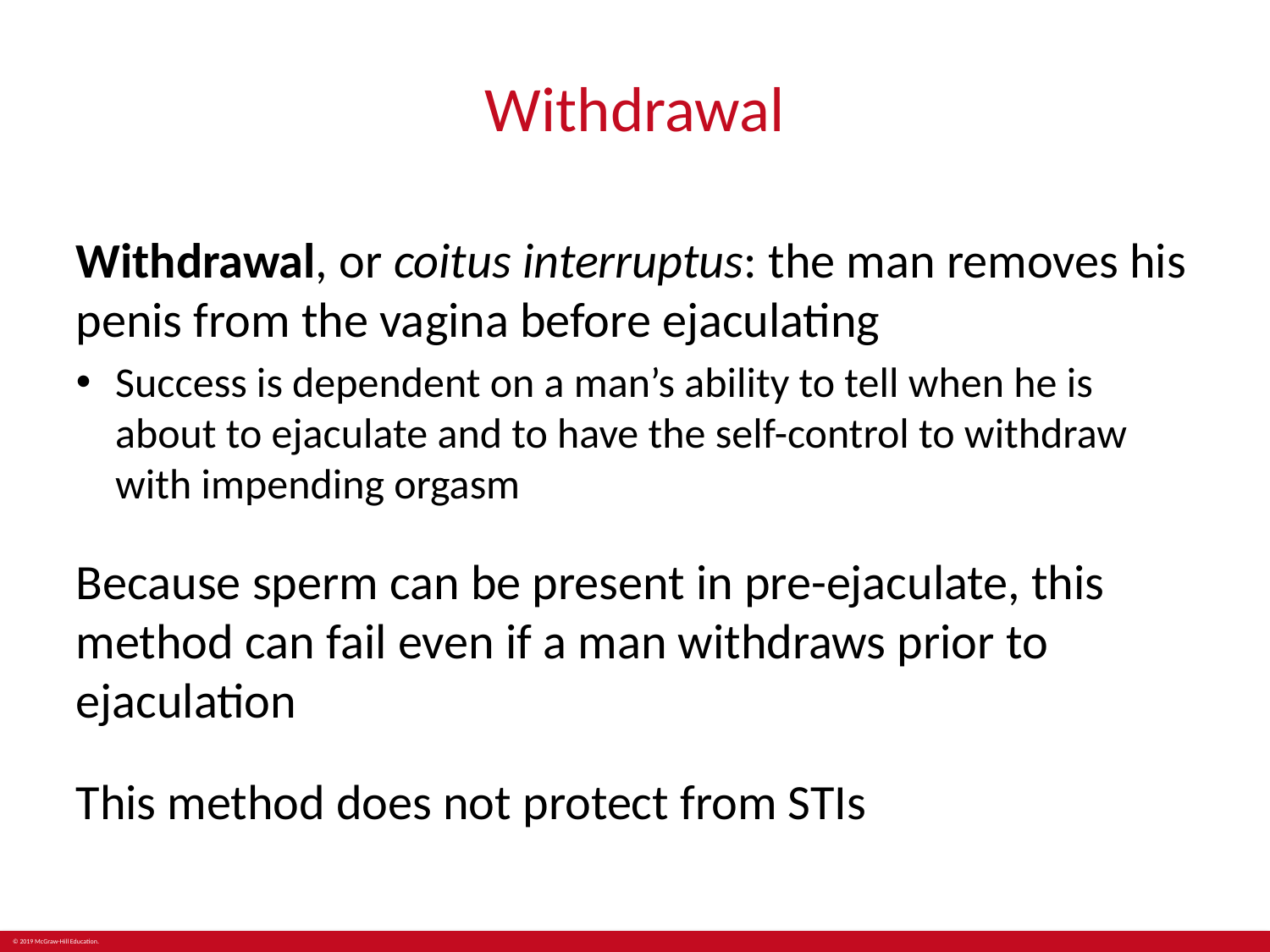

# Withdrawal
Withdrawal, or coitus interruptus: the man removes his penis from the vagina before ejaculating
Success is dependent on a man’s ability to tell when he is about to ejaculate and to have the self-control to withdraw with impending orgasm
Because sperm can be present in pre-ejaculate, this method can fail even if a man withdraws prior to ejaculation
This method does not protect from STIs